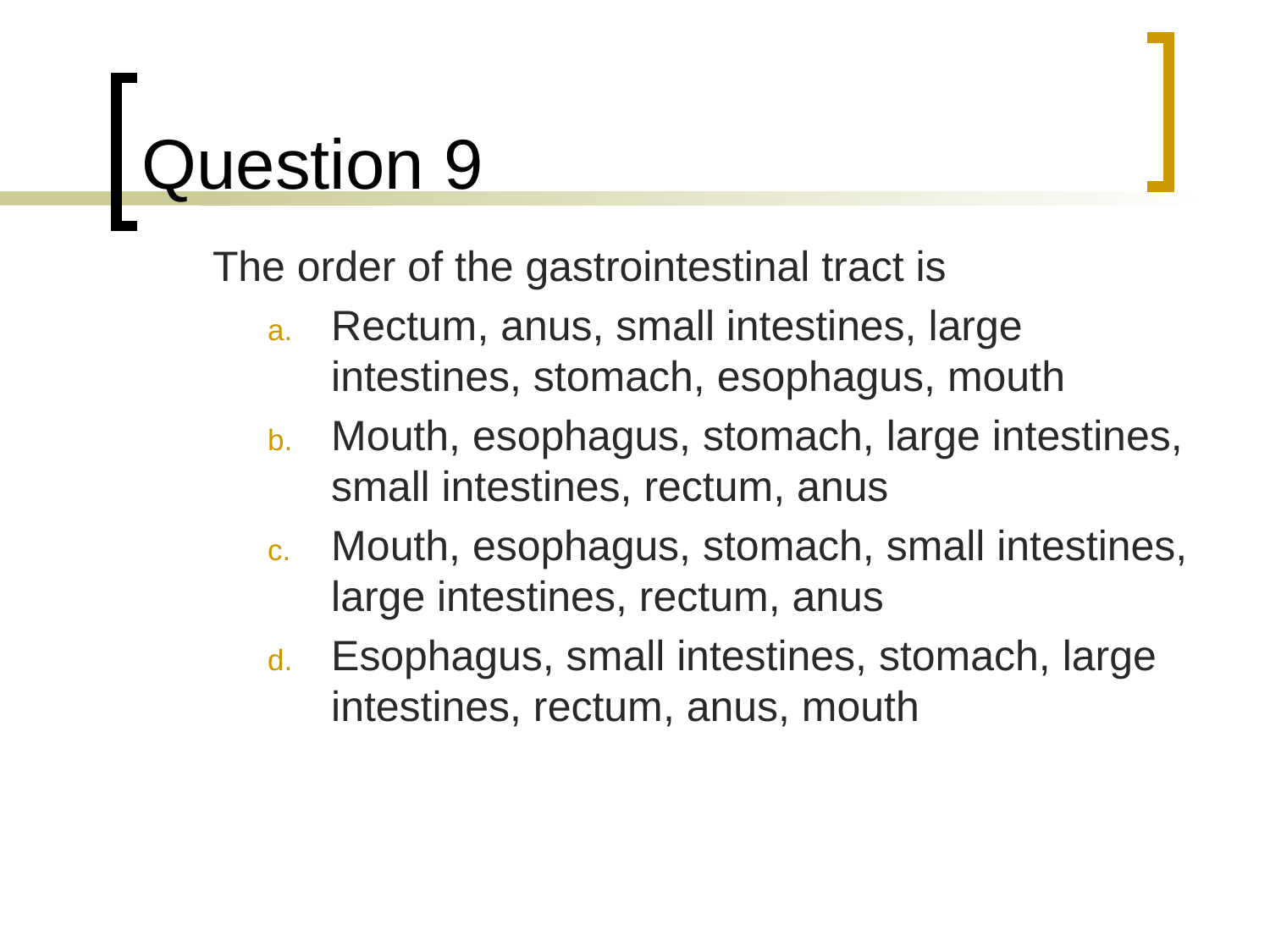

# Question 9
	The order of the gastrointestinal tract is
Rectum, anus, small intestines, large intestines, stomach, esophagus, mouth
Mouth, esophagus, stomach, large intestines, small intestines, rectum, anus
Mouth, esophagus, stomach, small intestines, large intestines, rectum, anus
Esophagus, small intestines, stomach, large intestines, rectum, anus, mouth